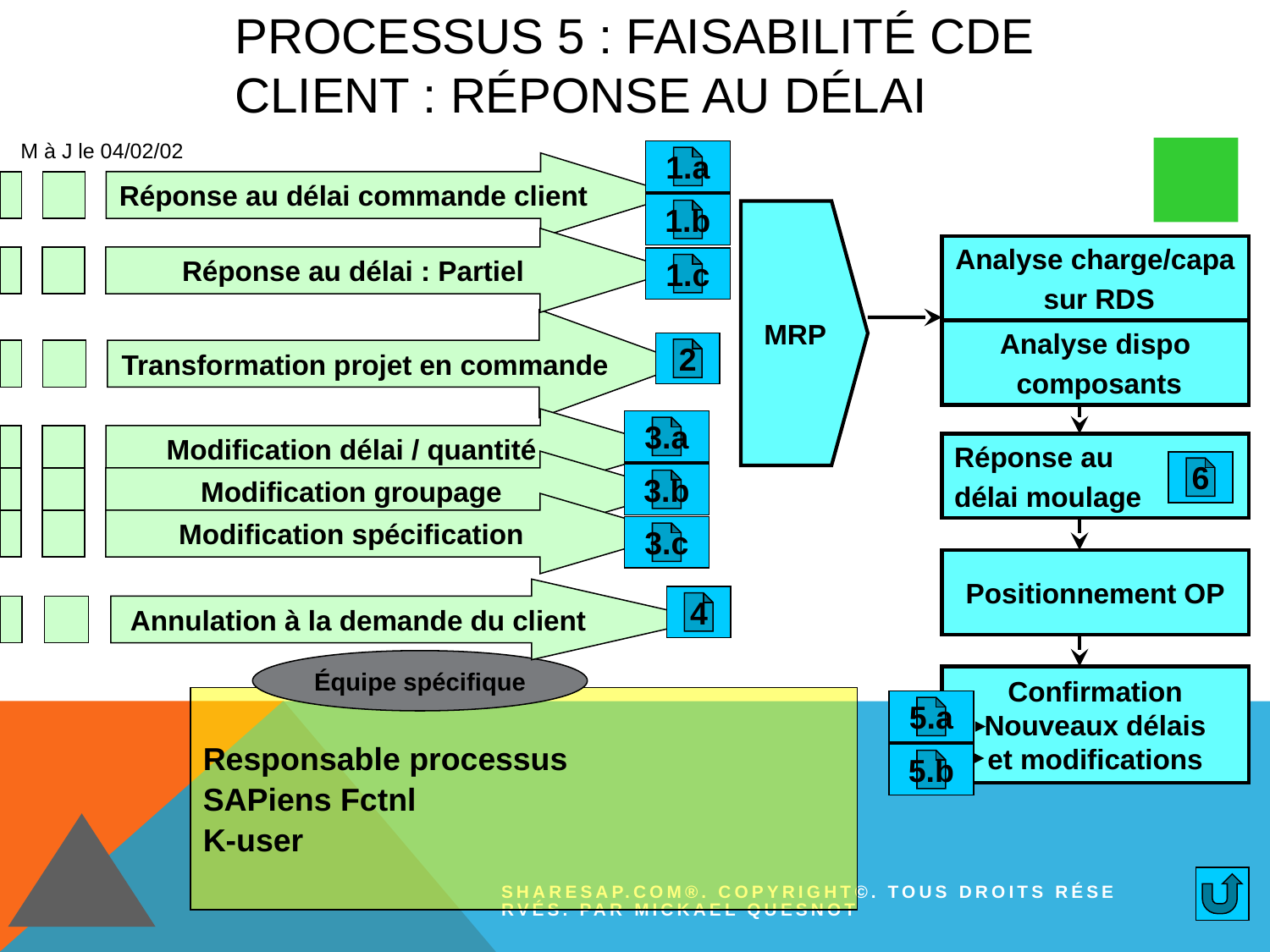

# Processus 5 : Faisabilité cde client : Réponse au délai

M à J le 04/02/02
1.a

Réponse au délai commande client
1.b
MRP
Réponse au délai : Partiel
Analyse charge/capa
 sur RDS
1.c
Transformation projet en commande

Analyse dispo
 composants
2
3.a
Modification délai / quantité

Réponse au
délai moulage
6
Modification groupage
3.b
Modification spécification
3.c

Positionnement OP
Annulation à la demande du client
4

Équipe spécifique
Confirmation
Nouveaux délais
et modifications
Responsable processus
SAPiens Fctnl
K-user
5.a

5.b

Sharesap.com®. Copyright©. Tous droits réservés. Par Mickael QUESNOT